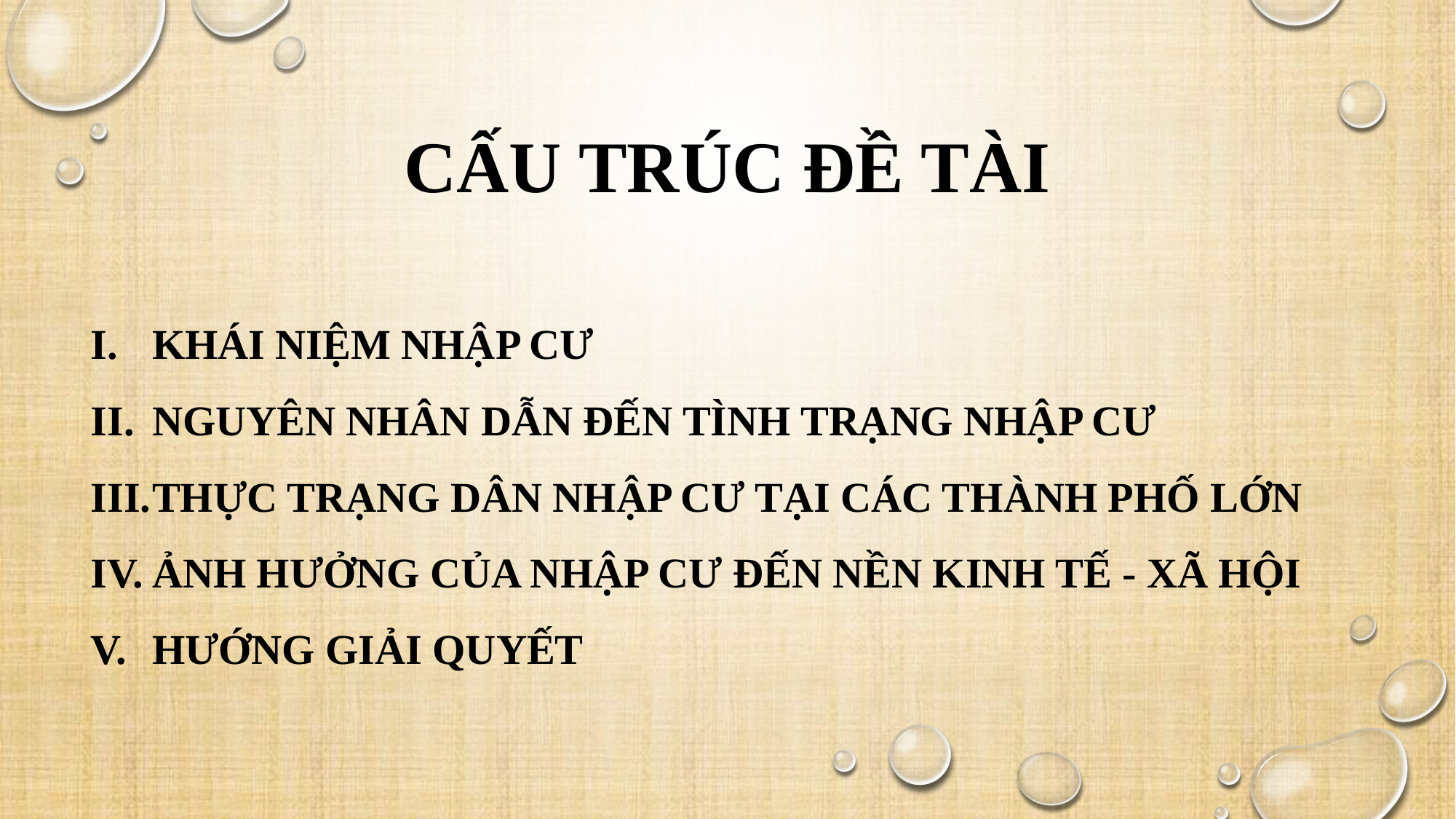

# Cấu trúc đề tài
Khái niệm nhập cư
nguyên nhân dẫn đến tình trạng nhập cư
Thực trạng dân nhập cư tại các thành phố lớn
Ảnh hưởng của nhập cư đến nền kinh tế - xã hội
Hướng giải quyết